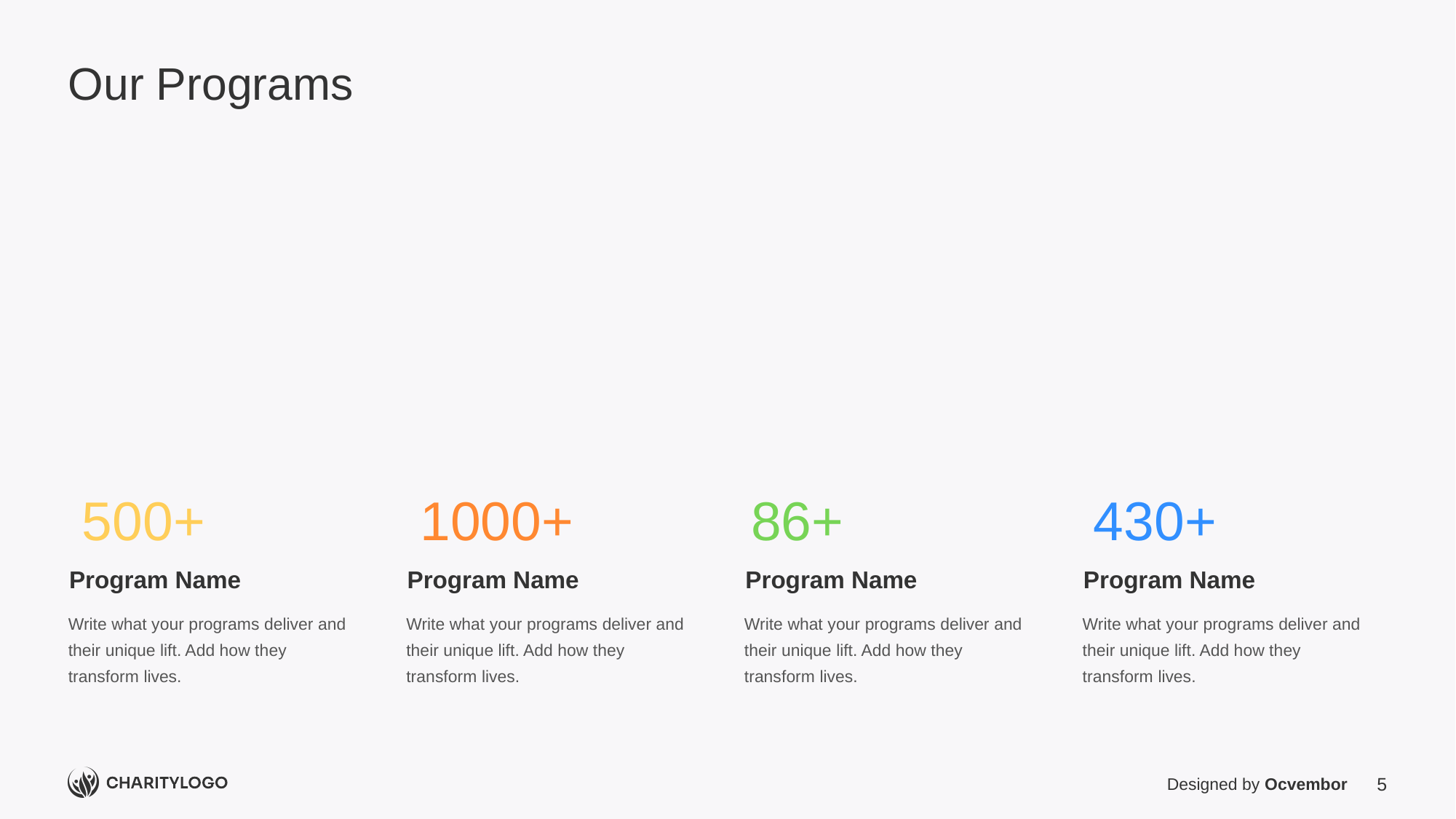

# Our Programs

500+
1000+
86+
430+
Program Name
Program Name
Program Name
Program Name
Write what your programs deliver and their unique lift. Add how they transform lives.
Write what your programs deliver and their unique lift. Add how they transform lives.
Write what your programs deliver and their unique lift. Add how they transform lives.
Write what your programs deliver and their unique lift. Add how they transform lives.